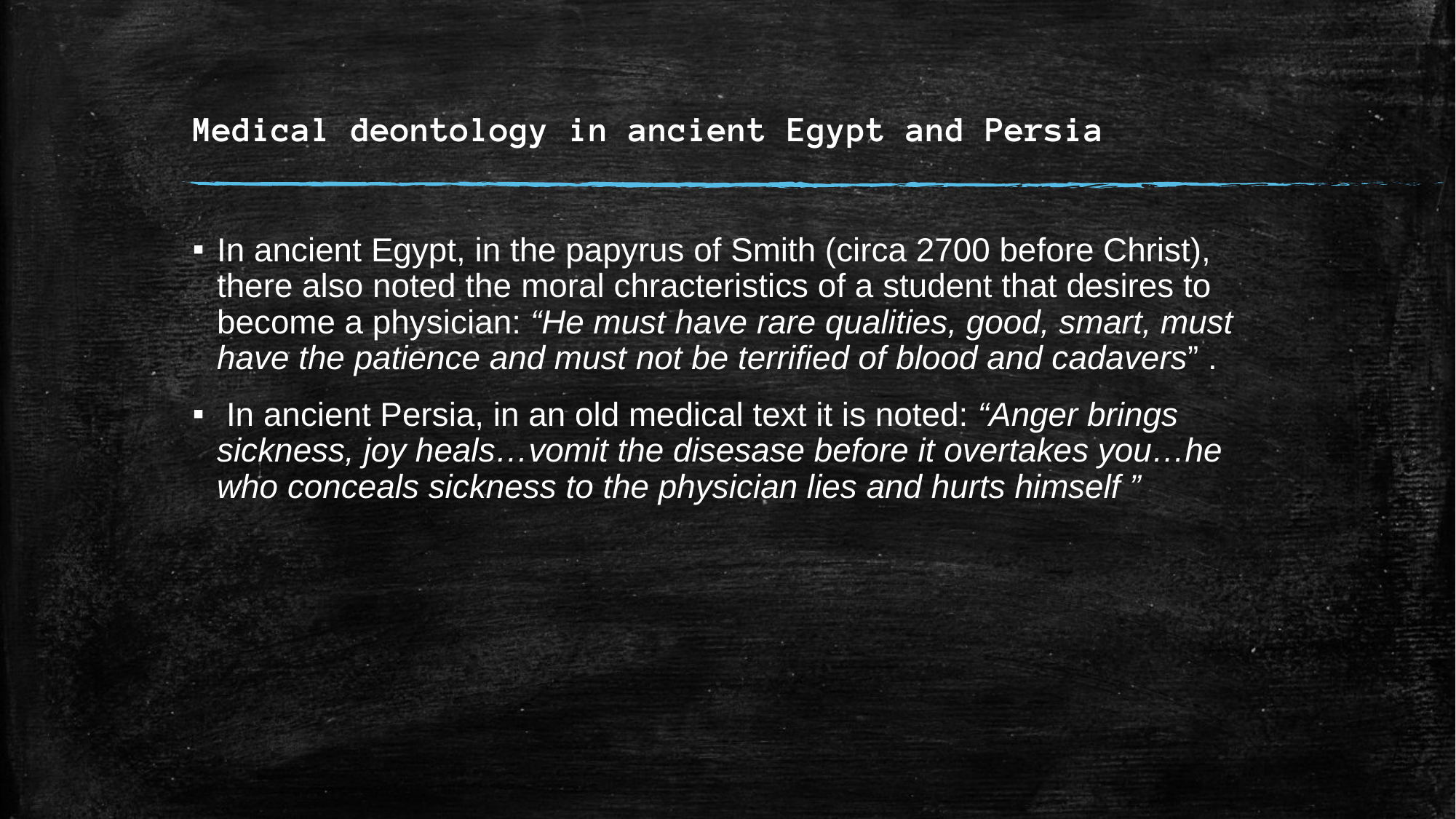

# Medical deontology in ancient Egypt and Persia
In ancient Egypt, in the papyrus of Smith (circa 2700 before Christ), there also noted the moral chracteristics of a student that desires to become a physician: “He must have rare qualities, good, smart, must have the patience and must not be terrified of blood and cadavers” .
 In ancient Persia, in an old medical text it is noted: “Anger brings sickness, joy heals…vomit the disesase before it overtakes you…he who conceals sickness to the physician lies and hurts himself ”